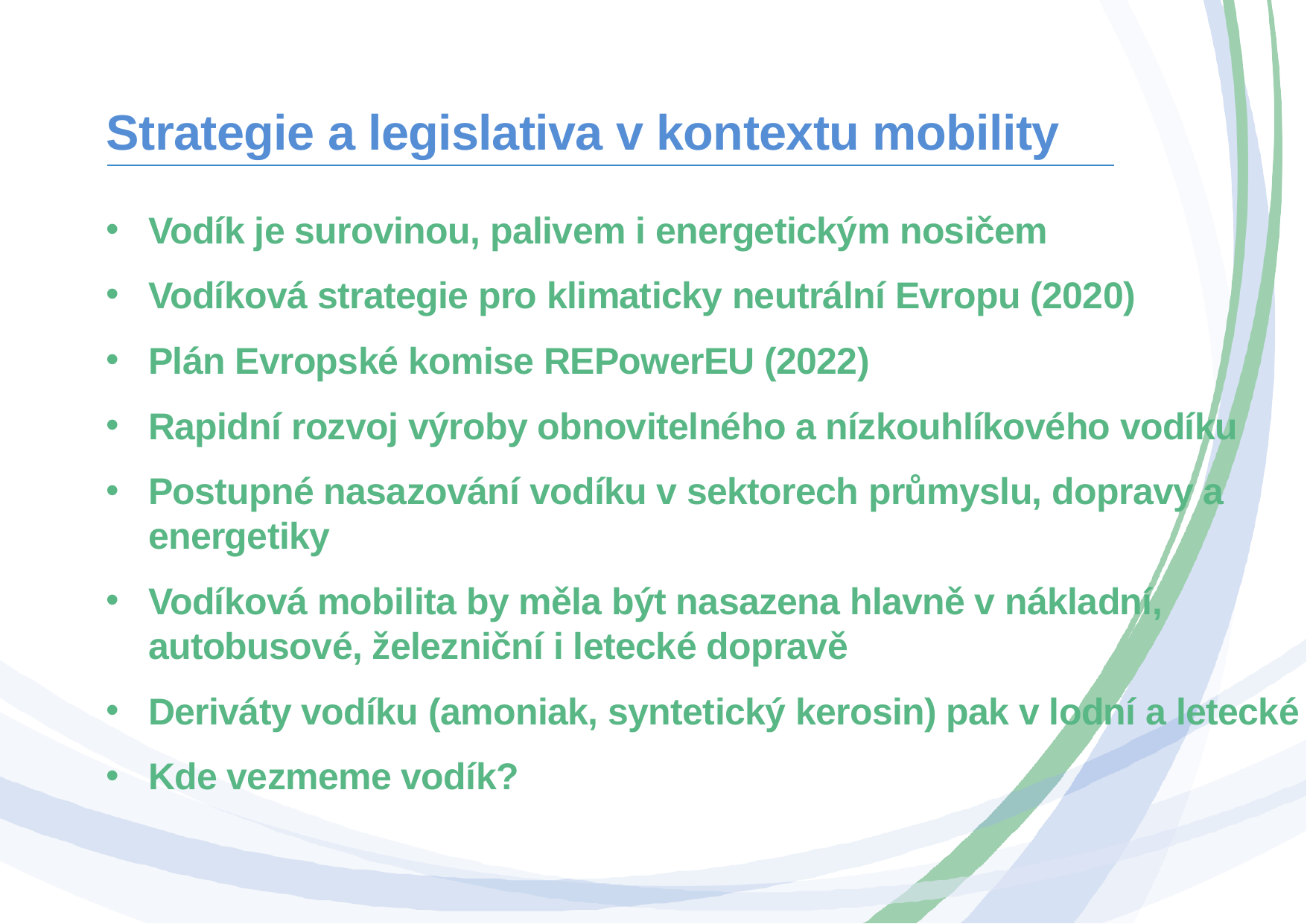

# Strategie a legislativa v kontextu mobility

Vodík je surovinou, palivem i energetickým nosičem
Vodíková strategie pro klimaticky neutrální Evropu (2020)
Plán Evropské komise REPowerEU (2022)
Rapidní rozvoj výroby obnovitelného a nízkouhlíkového vodíku
Postupné nasazování vodíku v sektorech průmyslu, dopravy a energetiky
Vodíková mobilita by měla být nasazena hlavně v nákladní, autobusové, železniční i letecké dopravě
Deriváty vodíku (amoniak, syntetický kerosin) pak v lodní a letecké
Kde vezmeme vodík?